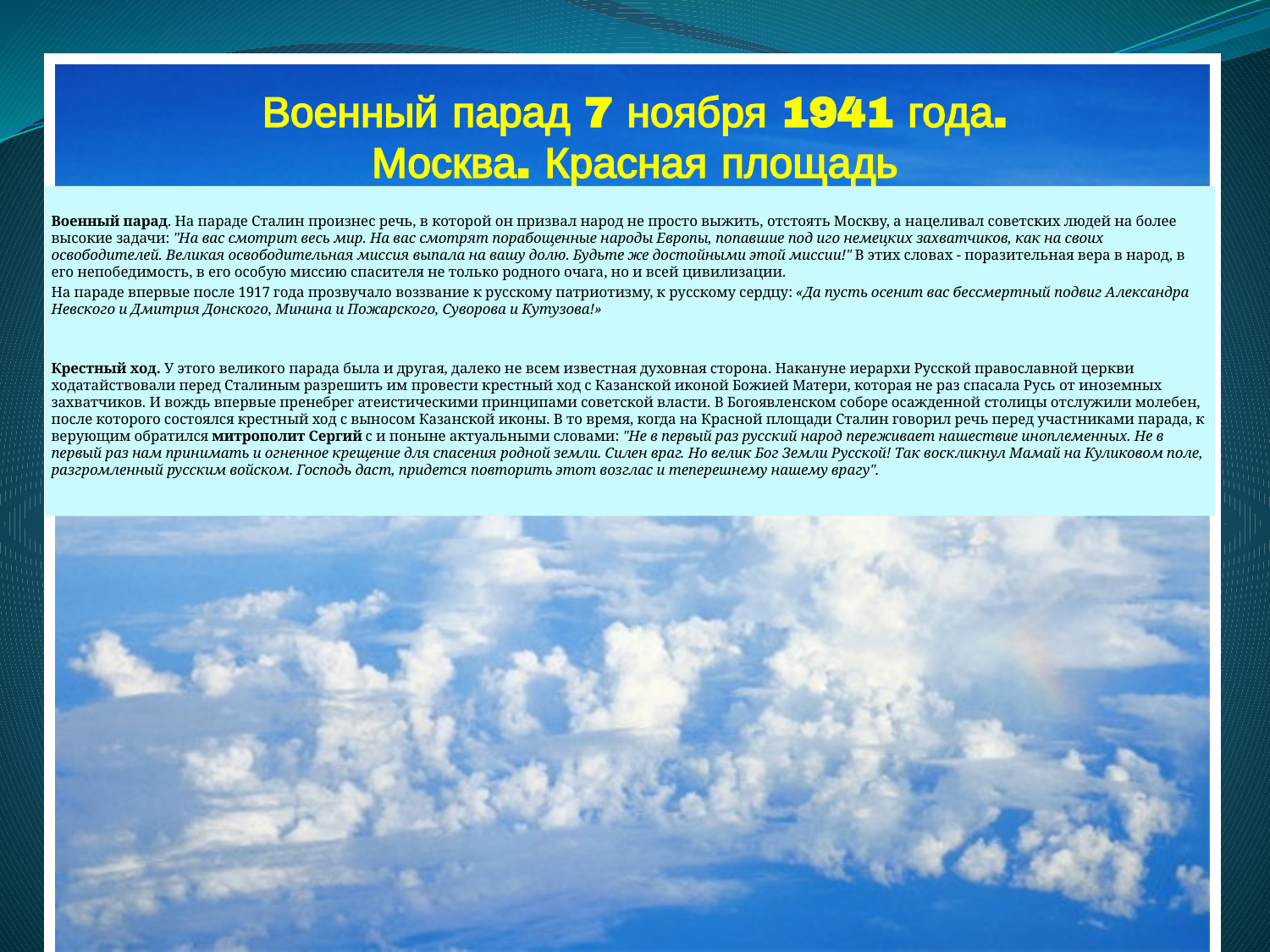

# Военный парад 7 ноября 1941 года. Москва. Красная площадь

Военный парад. На параде Сталин произнес речь, в которой он призвал народ не просто выжить, отстоять Москву, а нацеливал советских людей на более высокие задачи: "На вас смотрит весь мир. На вас смотрят порабощенные народы Европы, попавшие под иго немецких захватчиков, как на своих освободителей. Великая освободительная миссия выпала на вашу долю. Будьте же достойными этой миссии!" В этих словах - поразительная вера в народ, в его непобедимость, в его особую миссию спасителя не только родного очага, но и всей цивилизации.
На параде впервые после 1917 года прозвучало воззвание к русскому патриотизму, к русскому сердцу: «Да пусть осенит вас бессмертный подвиг Александра Невского и Дмитрия Донского, Минина и Пожарского, Суворова и Кутузова!»

Крестный ход. У этого великого парада была и другая, далеко не всем известная духовная сторона. Накануне иерархи Русской православной церкви ходатайствовали перед Сталиным разрешить им провести крестный ход с Казанской иконой Божией Матери, которая не раз спасала Русь от иноземных захватчиков. И вождь впервые пренебрег атеистическими принципами советской власти. В Богоявленском соборе осажденной столицы отслужили молебен, после которого состоялся крестный ход с выносом Казанской иконы. В то время, когда на Красной площади Сталин говорил речь перед участниками парада, к верующим обратился митрополит Сергий с и поныне актуальными словами: "Не в первый раз русский народ переживает нашествие иноплеменных. Не в первый раз нам принимать и огненное крещение для спасения родной земли. Силен враг. Но велик Бог Земли Русской! Так воскликнул Мамай на Куликовом поле, разгромленный русским войском. Господь даст, придется повторить этот возглас и теперешнему нашему врагу".